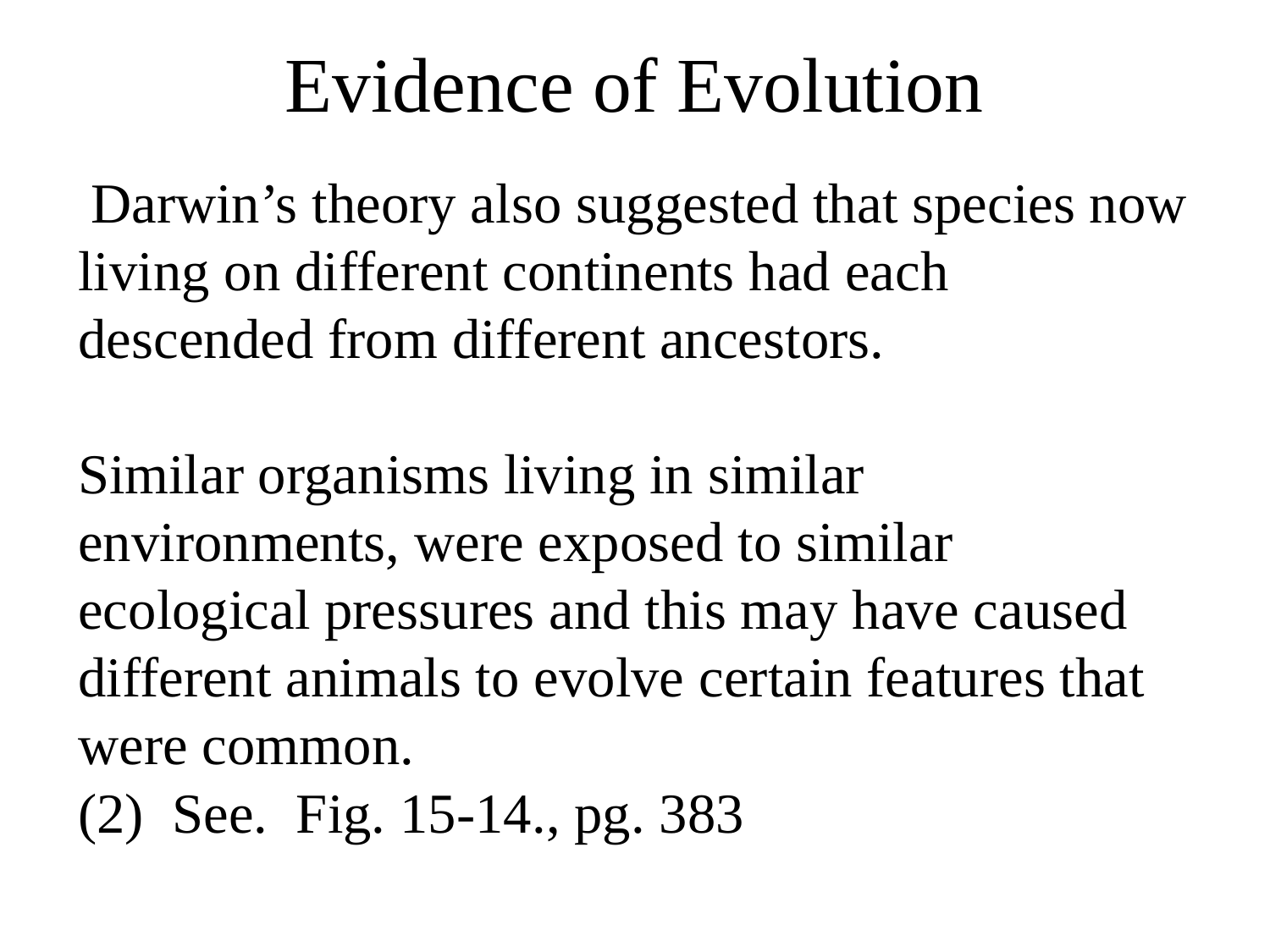

# Evidence of Evolution
 Darwin’s theory also suggested that species now living on different continents had each descended from different ancestors.

Similar organisms living in similar environments, were exposed to similar ecological pressures and this may have caused different animals to evolve certain features that were common.
(2)  See.  Fig. 15-14., pg. 383